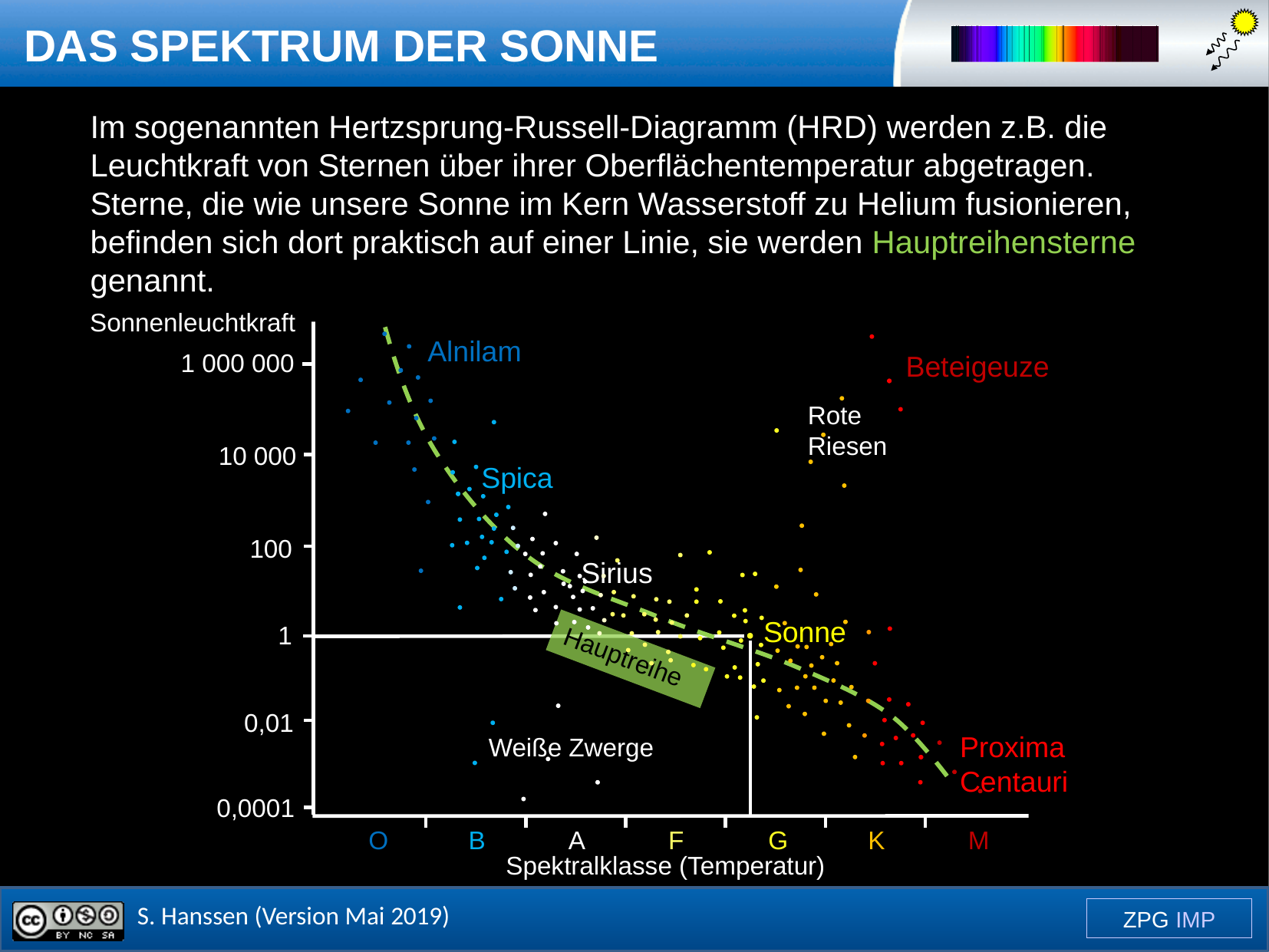

Im sogenannten Hertzsprung-Russell-Diagramm (HRD) werden z.B. die Leuchtkraft von Sternen über ihrer Oberflächentemperatur abgetragen.
Sterne, die wie unsere Sonne im Kern Wasserstoff zu Helium fusionieren, befinden sich dort praktisch auf einer Linie, sie werden Hauptreihensterne genannt.
Sonnenleuchtkraft

Alnilam

 1 000 000
Beteigeuze

Rote Riesen
 10 000
Spica

 100
Sirius

Sonne
 1

Hauptreihe

 0,01
Proxima Centauri
Weiße Zwerge

 0,0001

O
B
A
F
G
K
M
Spektralklasse (Temperatur)